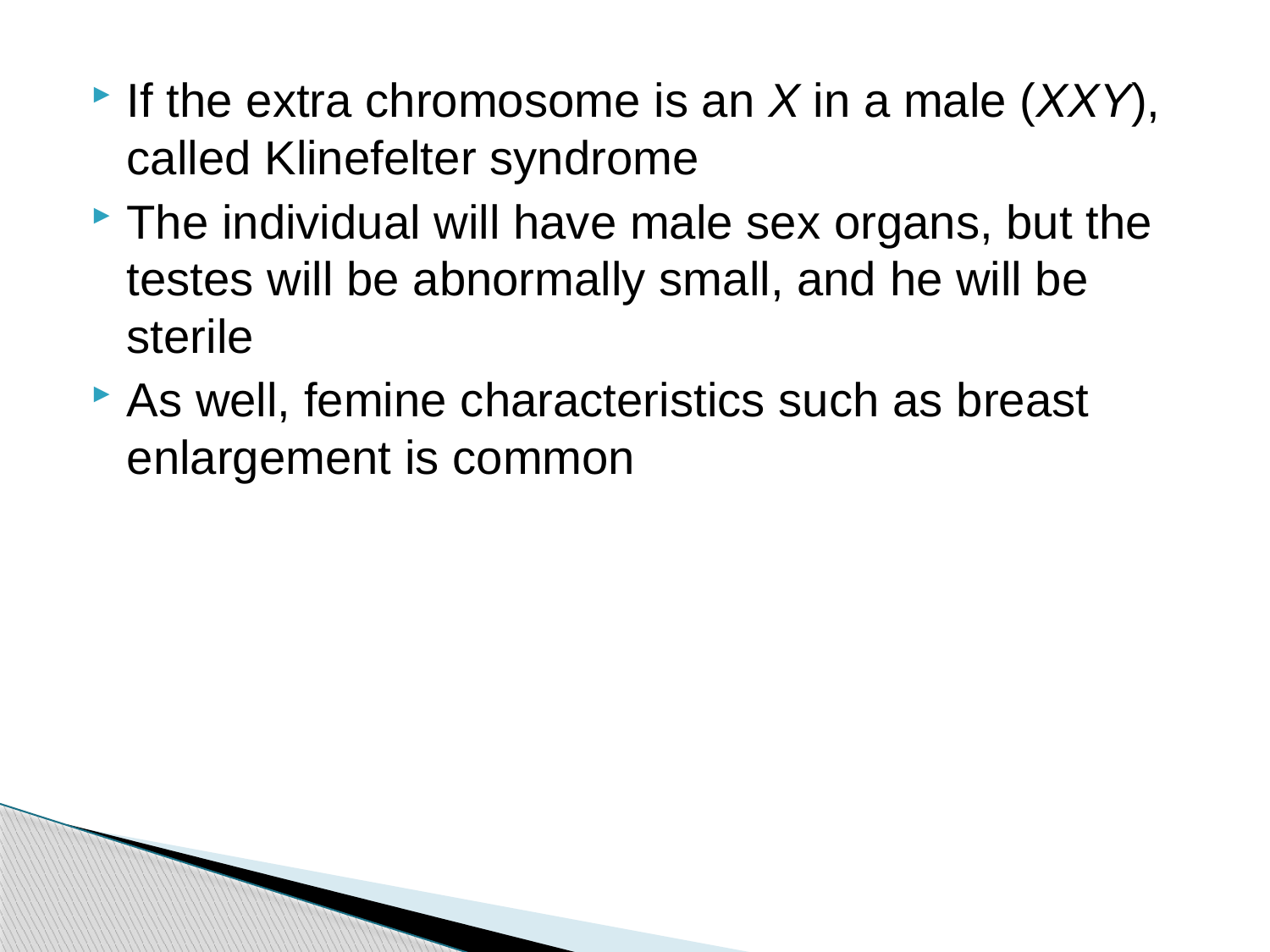

If the extra chromosome is an X in a male (XXY), called Klinefelter syndrome
The individual will have male sex organs, but the testes will be abnormally small, and he will be sterile
As well, femine characteristics such as breast enlargement is common